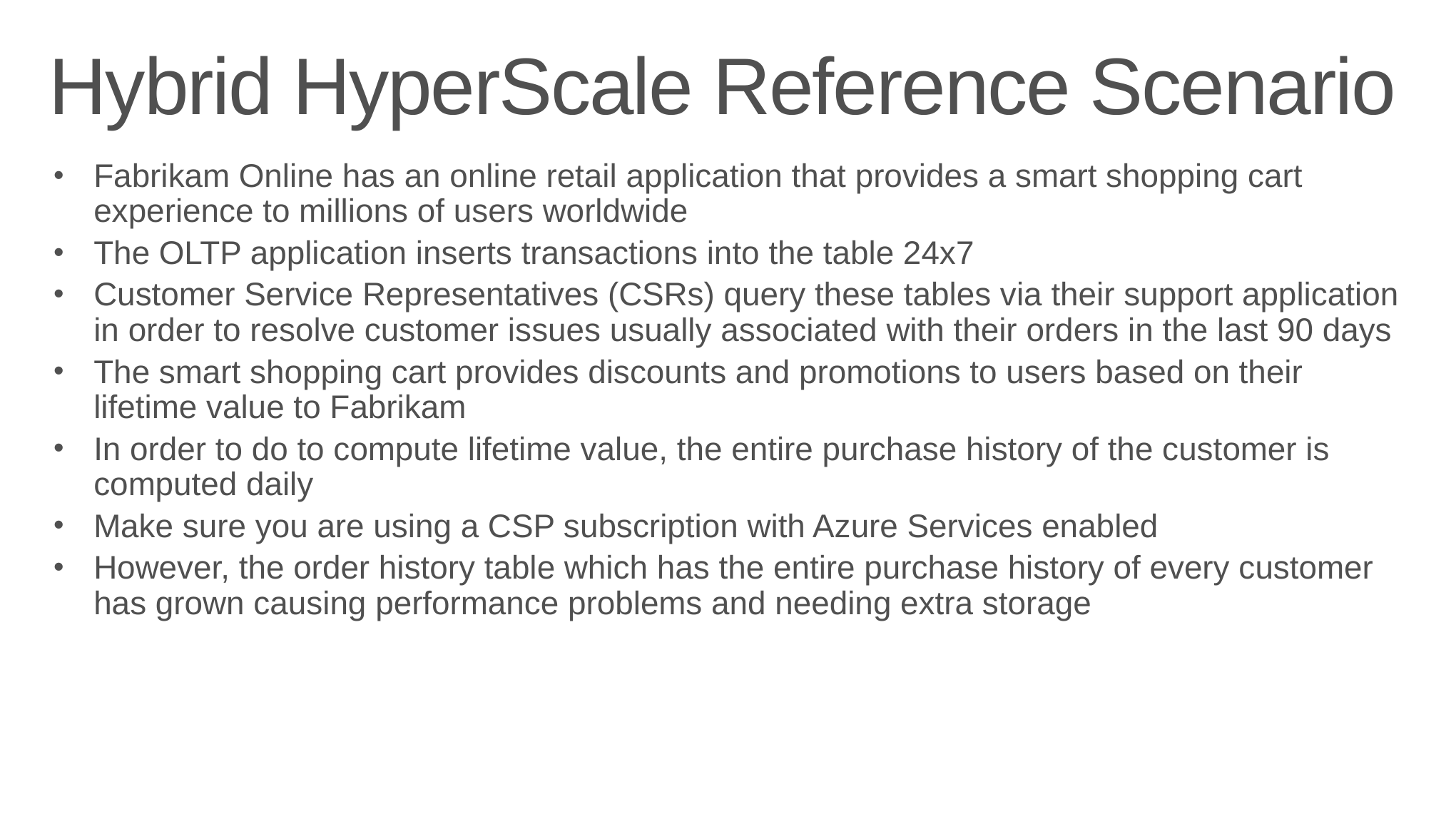

# Hybrid HyperScale Reference Scenario
Fabrikam Online has an online retail application that provides a smart shopping cart experience to millions of users worldwide
The OLTP application inserts transactions into the table 24x7
Customer Service Representatives (CSRs) query these tables via their support application in order to resolve customer issues usually associated with their orders in the last 90 days
The smart shopping cart provides discounts and promotions to users based on their lifetime value to Fabrikam
In order to do to compute lifetime value, the entire purchase history of the customer is computed daily
Make sure you are using a CSP subscription with Azure Services enabled
However, the order history table which has the entire purchase history of every customer has grown causing performance problems and needing extra storage